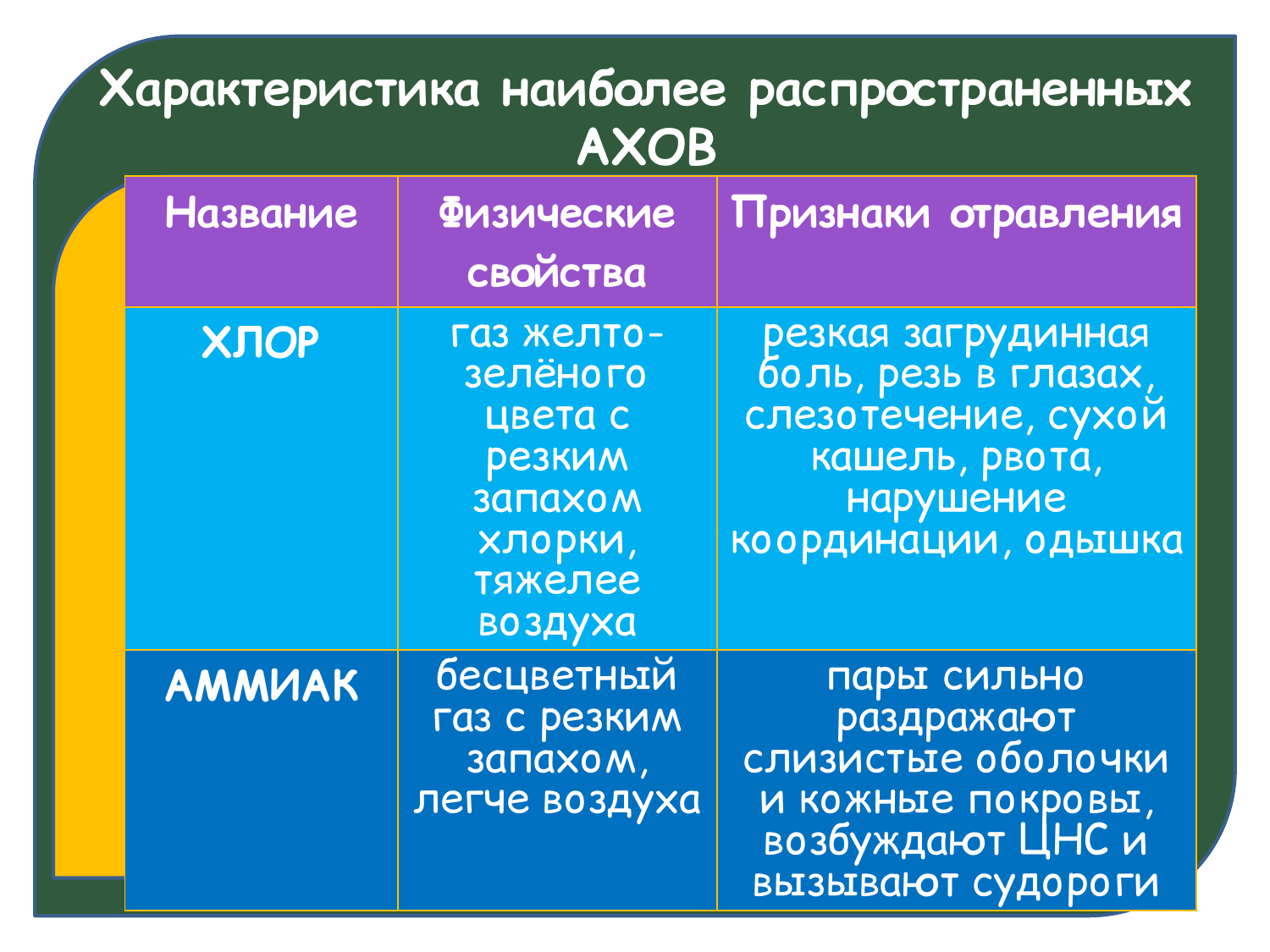

# Характеристика наиболее распространенных АХОВ

| Название | Физические свойства | Признаки отравления |
| --- | --- | --- |
| ХЛОР | газ желто-зелёного цвета с резким запахом хлорки, тяжелее воздуха | резкая загрудинная боль, резь в глазах, слезотечение, сухой кашель, рвота, нарушение координации, одышка |
| АММИАК | бесцветный газ с резким запахом, легче воздуха | пары сильно раздражают слизистые оболочки и кожные покровы, возбуждают ЦНС и вызывают судороги |